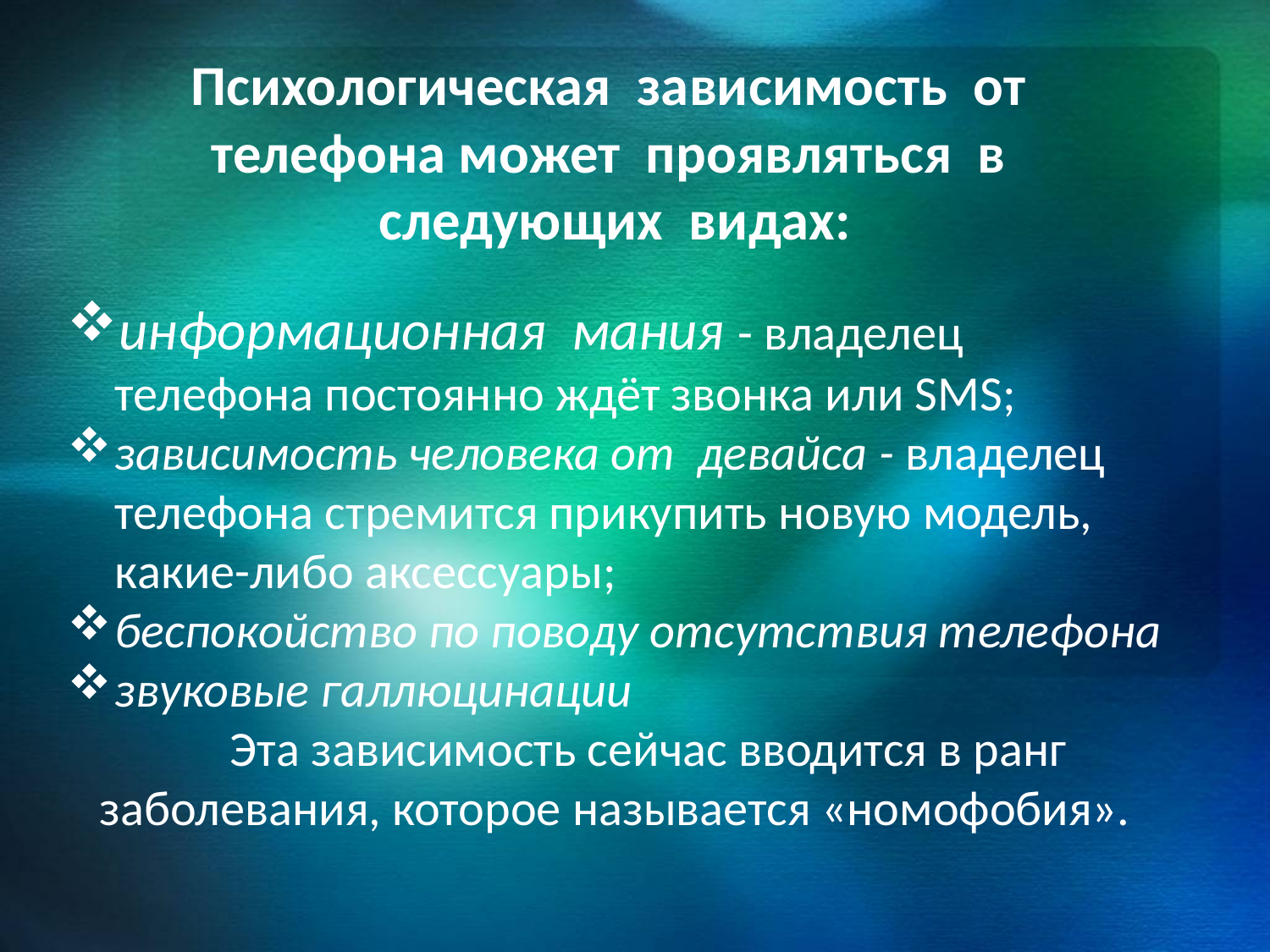

Психологическая  зависимость  от  телефона может  проявляться  в  следующих  видах:

информационная  мания - владелец телефона постоянно ждёт звонка или SMS;
зависимость человека от  девайса - владелец телефона стремится прикупить новую модель, какие-либо аксессуары;
беспокойство по поводу отсутствия телефона
звуковые галлюцинации
      Эта зависимость сейчас вводится в ранг заболевания, которое называется «номофобия».